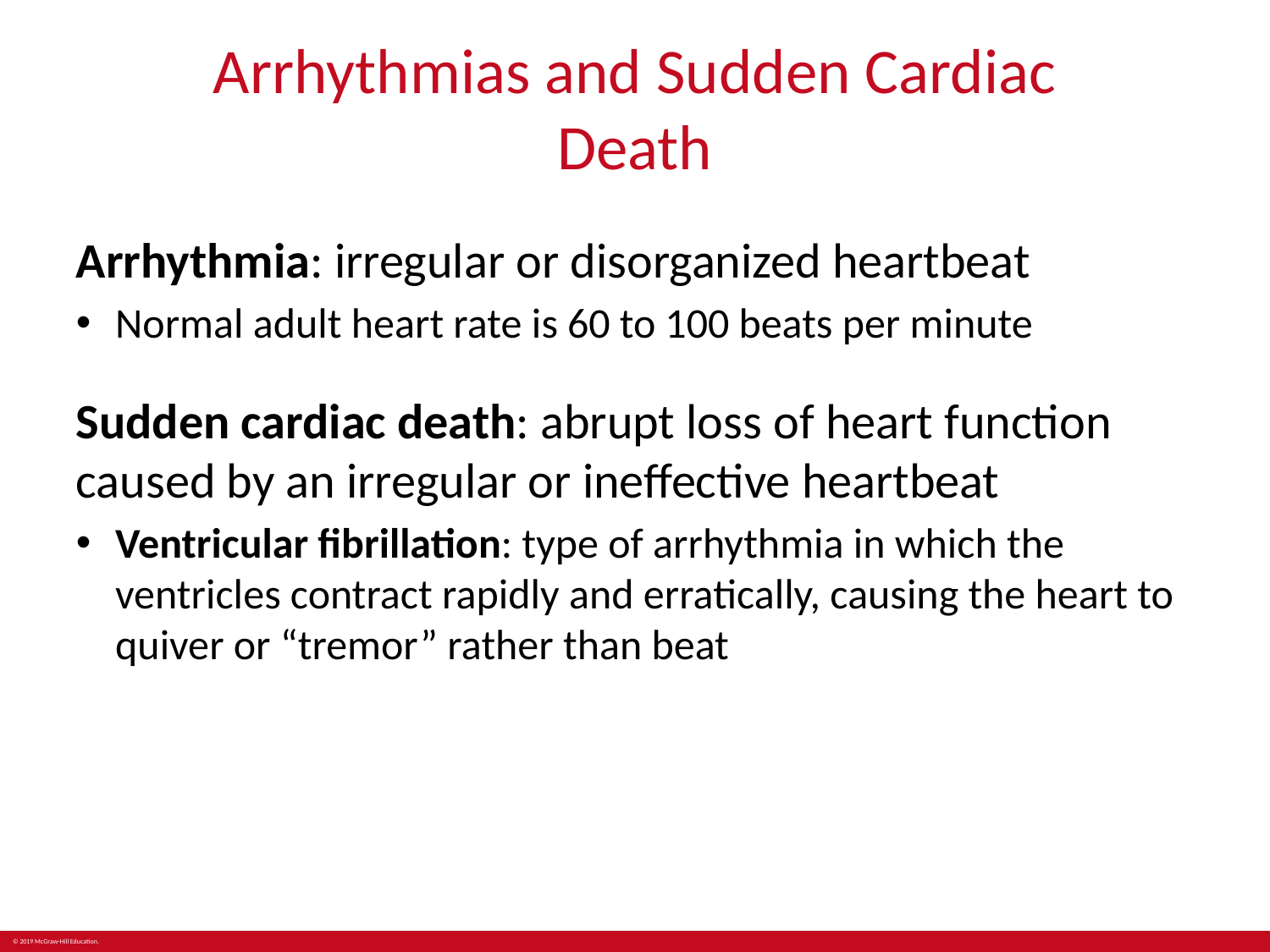

# Arrhythmias and Sudden Cardiac Death
Arrhythmia: irregular or disorganized heartbeat
Normal adult heart rate is 60 to 100 beats per minute
Sudden cardiac death: abrupt loss of heart function caused by an irregular or ineffective heartbeat
Ventricular fibrillation: type of arrhythmia in which the ventricles contract rapidly and erratically, causing the heart to quiver or “tremor” rather than beat